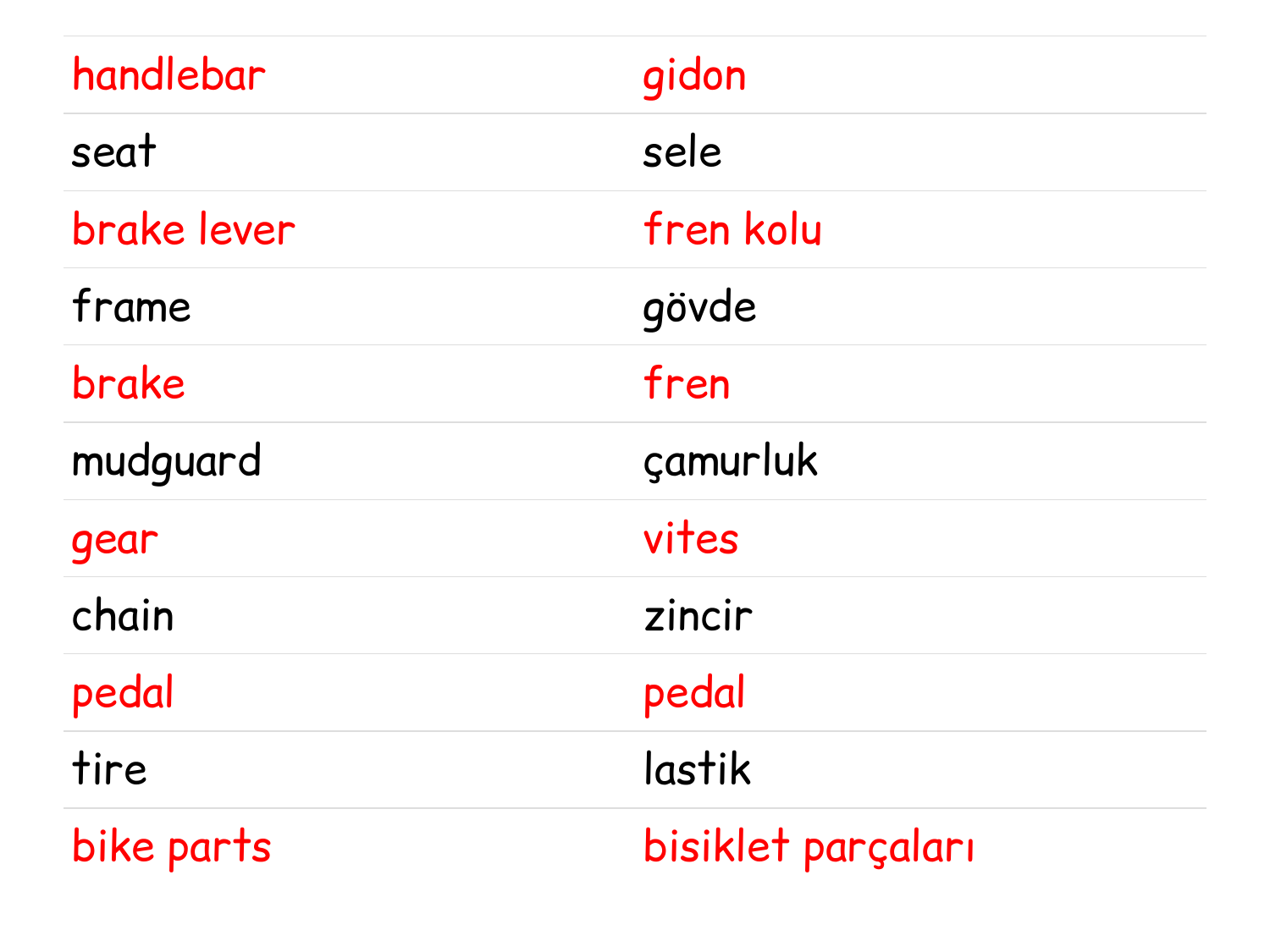

| handlebar | gidon |
| --- | --- |
| seat | sele |
| brake lever | fren kolu |
| frame | gövde |
| brake | fren |
| mudguard | çamurluk |
| gear | vites |
| chain | zincir |
| pedal | pedal |
| tire | lastik |
| bike parts | bisiklet parçaları |
#